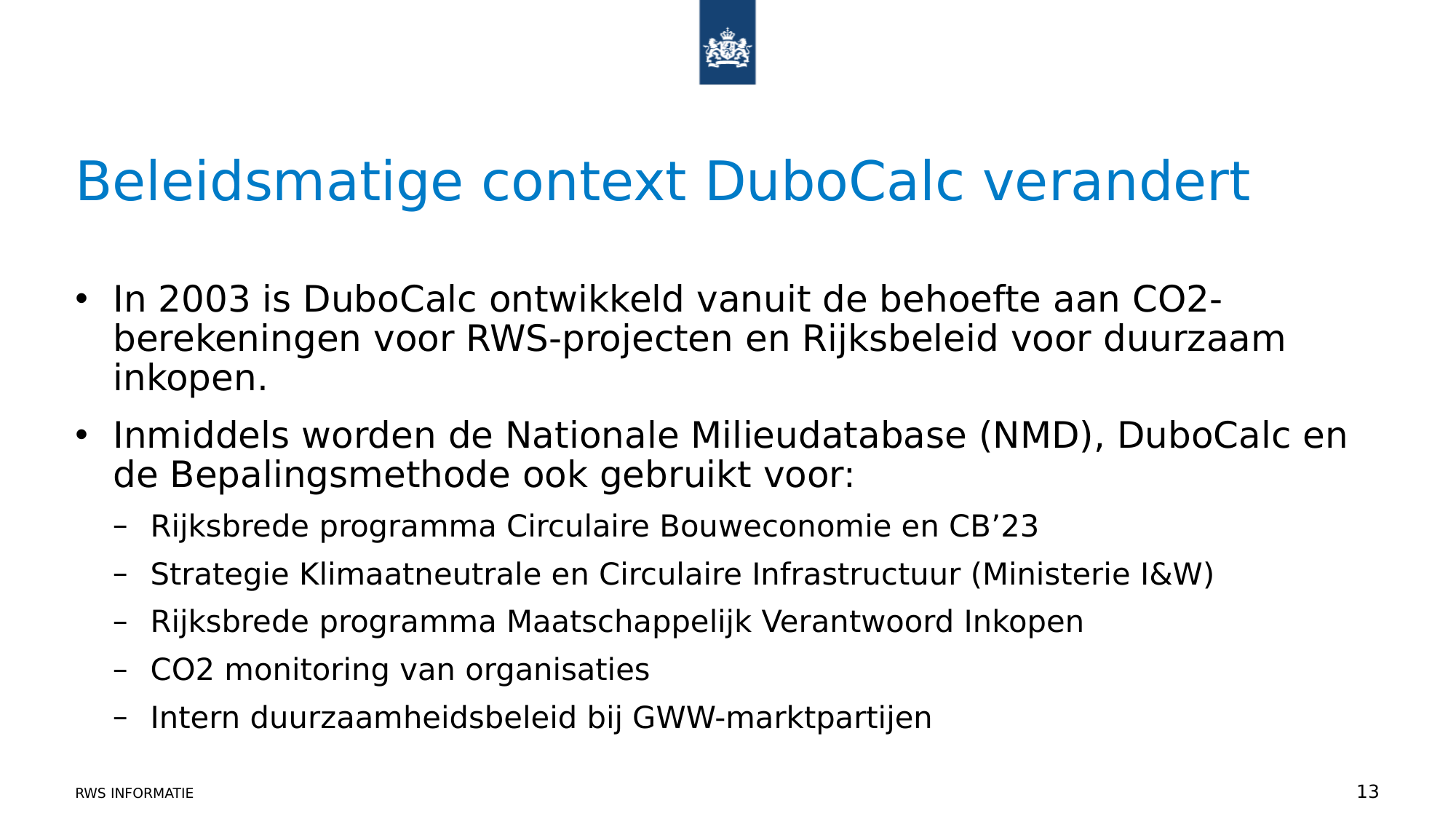

# Beleidsmatige context DuboCalc verandert
In 2003 is DuboCalc ontwikkeld vanuit de behoefte aan CO2-berekeningen voor RWS-projecten en Rijksbeleid voor duurzaam inkopen.
Inmiddels worden de Nationale Milieudatabase (NMD), DuboCalc en de Bepalingsmethode ook gebruikt voor:
Rijksbrede programma Circulaire Bouweconomie en CB’23
Strategie Klimaatneutrale en Circulaire Infrastructuur (Ministerie I&W)
Rijksbrede programma Maatschappelijk Verantwoord Inkopen
CO2 monitoring van organisaties
Intern duurzaamheidsbeleid bij GWW-marktpartijen
RWS INFORMATIE
13